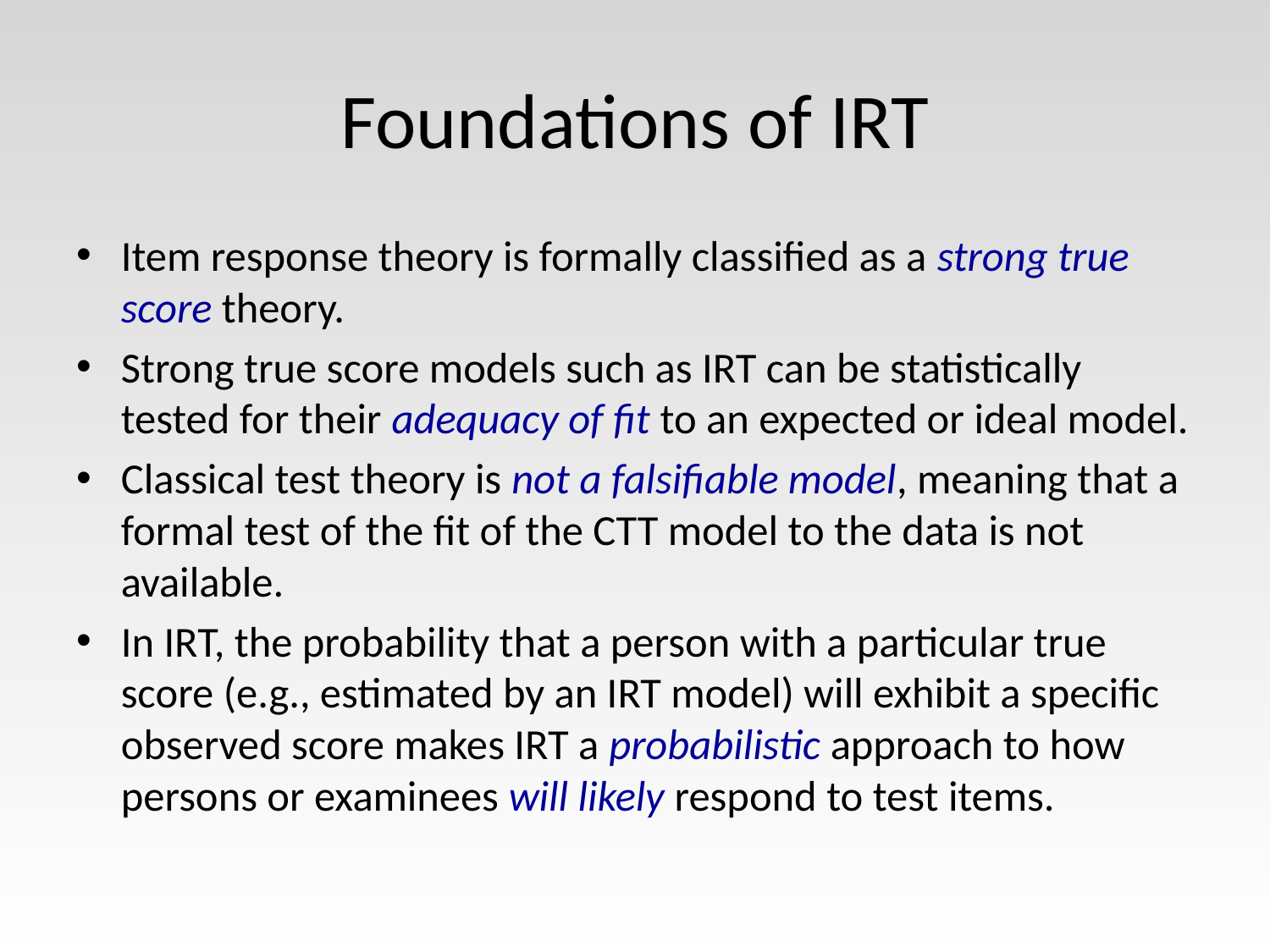

# Foundations of IRT
Item response theory is formally classified as a strong true score theory.
Strong true score models such as IRT can be statistically tested for their adequacy of fit to an expected or ideal model.
Classical test theory is not a falsifiable model, meaning that a formal test of the fit of the CTT model to the data is not available.
In IRT, the probability that a person with a particular true score (e.g., estimated by an IRT model) will exhibit a specific observed score makes IRT a probabilistic approach to how persons or examinees will likely respond to test items.